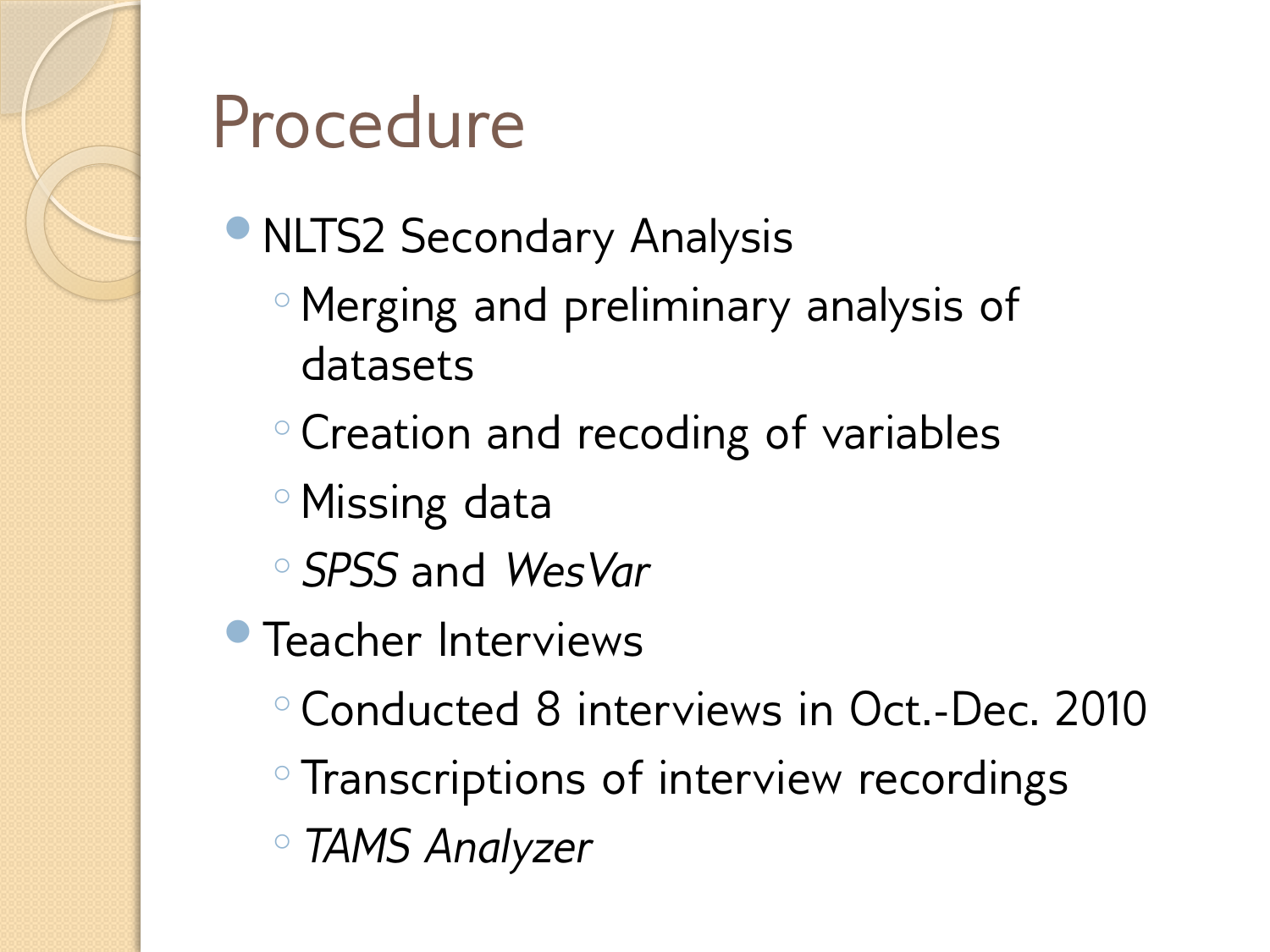

# Procedure
NLTS2 Secondary Analysis
Merging and preliminary analysis of datasets
Creation and recoding of variables
Missing data
SPSS and WesVar
Teacher Interviews
Conducted 8 interviews in Oct.-Dec. 2010
Transcriptions of interview recordings
TAMS Analyzer